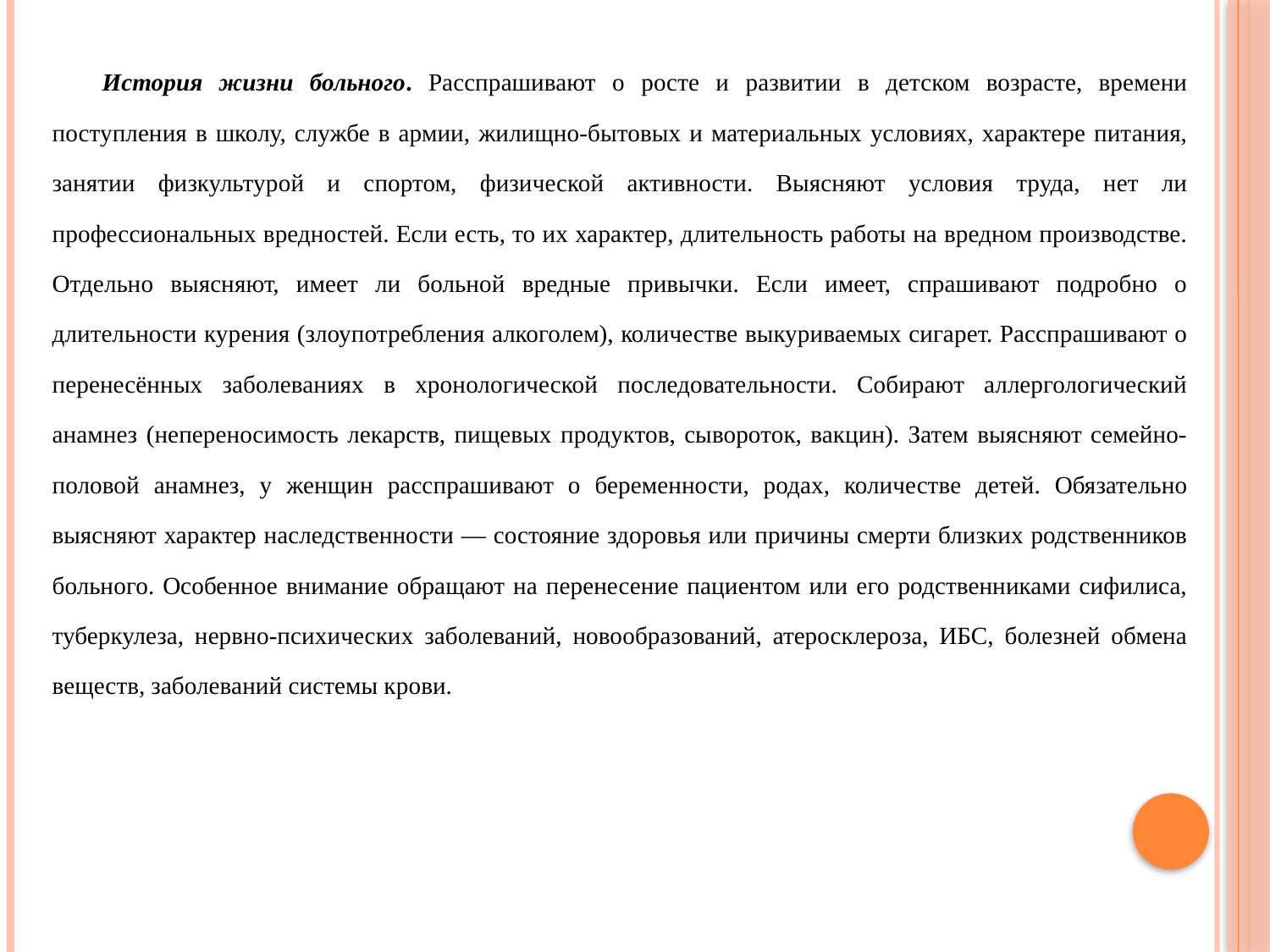

История жизни больного. Расспрашивают о росте и развитии в детском возрасте, времени поступления в школу, службе в армии, жилищно-бытовых и материальных условиях, характере питания, занятии физкультурой и спортом, физической активности. Выясняют условия труда, нет ли профессиональных вредностей. Если есть, то их характер, длительность работы на вредном производстве. Отдельно выясняют, имеет ли больной вредные привычки. Если имеет, спрашивают подробно о длительности курения (злоупотребления алкоголем), количестве выкуриваемых сигарет. Расспрашивают о перенесённых заболеваниях в хронологической последовательности. Собирают аллергологический анамнез (непереносимость лекарств, пищевых продуктов, сывороток, вакцин). Затем выясняют семейно-половой анамнез, у женщин расспрашивают о беременности, родах, количестве детей. Обязательно выясняют характер наследственности — состояние здоровья или причины смерти близких родственников больного. Особенное внимание обращают на перенесение пациентом или его родственниками сифилиса, туберкулеза, нервно-психических заболеваний, новообразований, атеросклероза, ИБС, болезней обмена веществ, заболеваний системы крови.